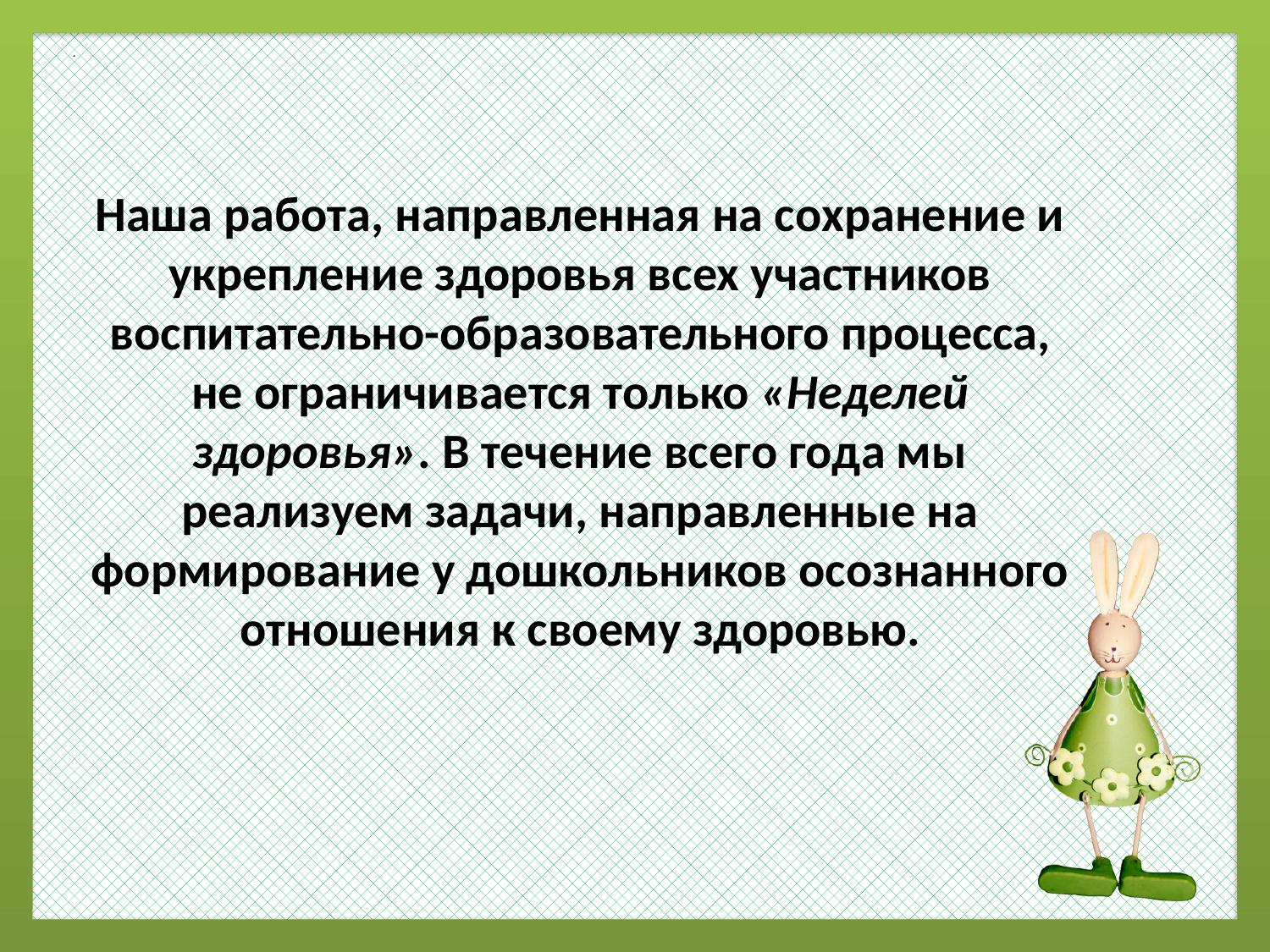

# .
Наша работа, направленная на сохранение и укрепление здоровья всех участников воспитательно-образовательного процесса, не ограничивается только «Неделей здоровья». В течение всего года мы реализуем задачи, направленные на формирование у дошкольников осознанного отношения к своему здоровью.